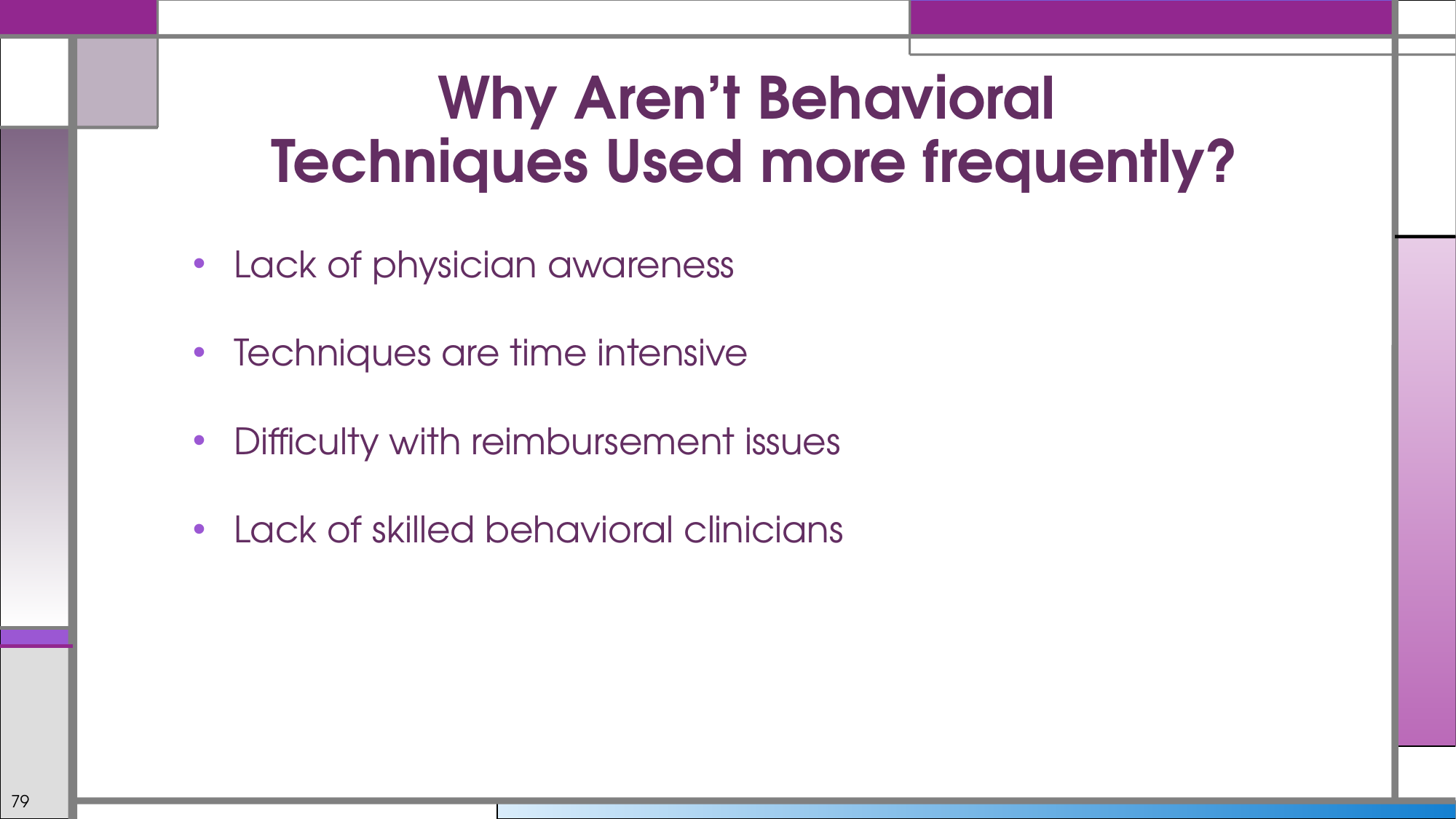

# Why Aren’t Behavioral Techniques Used more frequently?
Lack of physician awareness
Techniques are time intensive
Difficulty with reimbursement issues
Lack of skilled behavioral clinicians
79